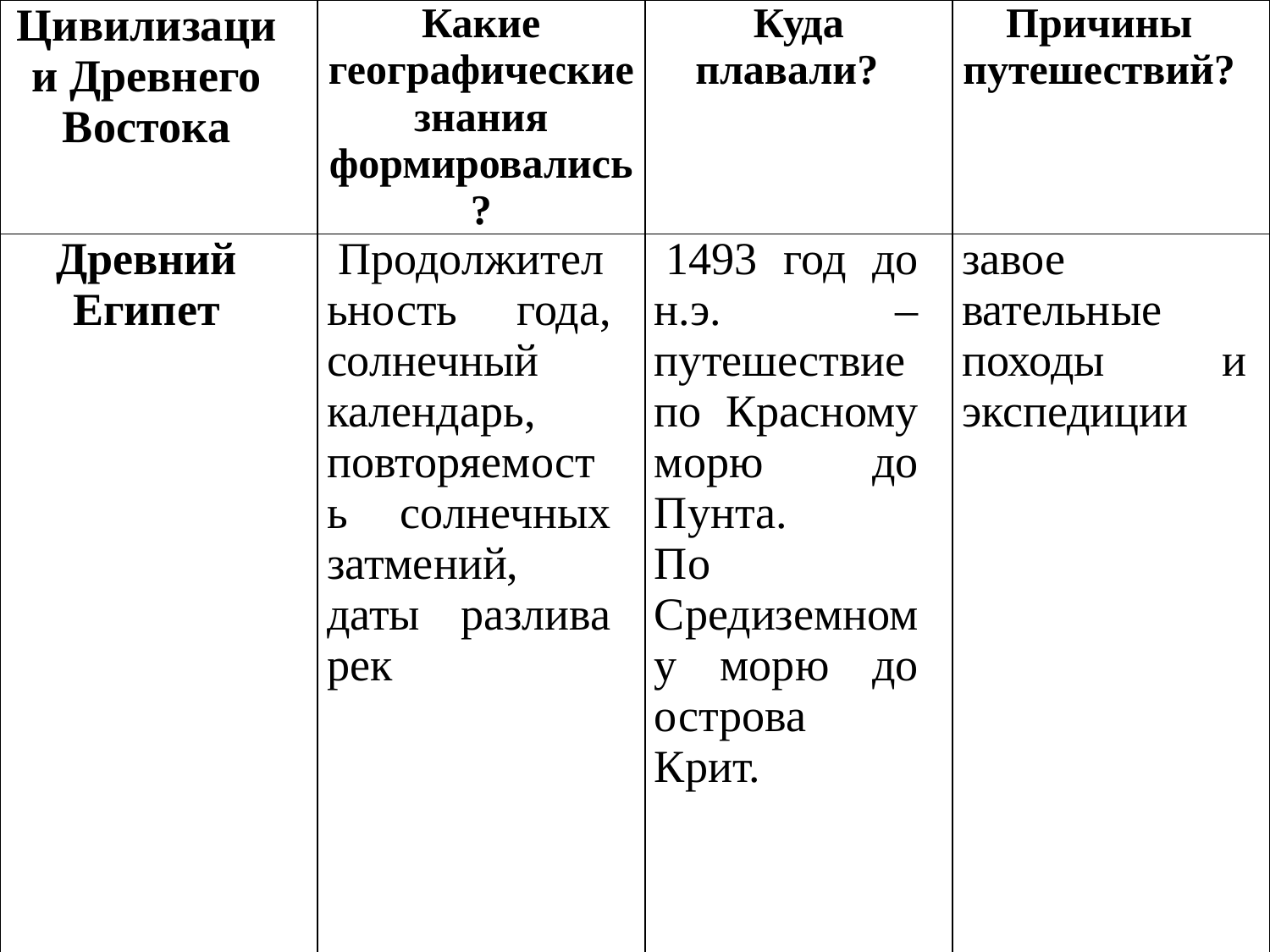

| Цивилизации Древнего Востока | Какие географические знания формировались? | Куда плавали? | Причины путешествий? |
| --- | --- | --- | --- |
| Древний Египет | Продолжительность года, солнечный календарь, повторяемость солнечных затмений, даты разлива рек | 1493 год до н.э. – путешествие по Красному морю до Пунта. По Средиземному морю до острова Крит. | завое­вательные походы и экспедиции |